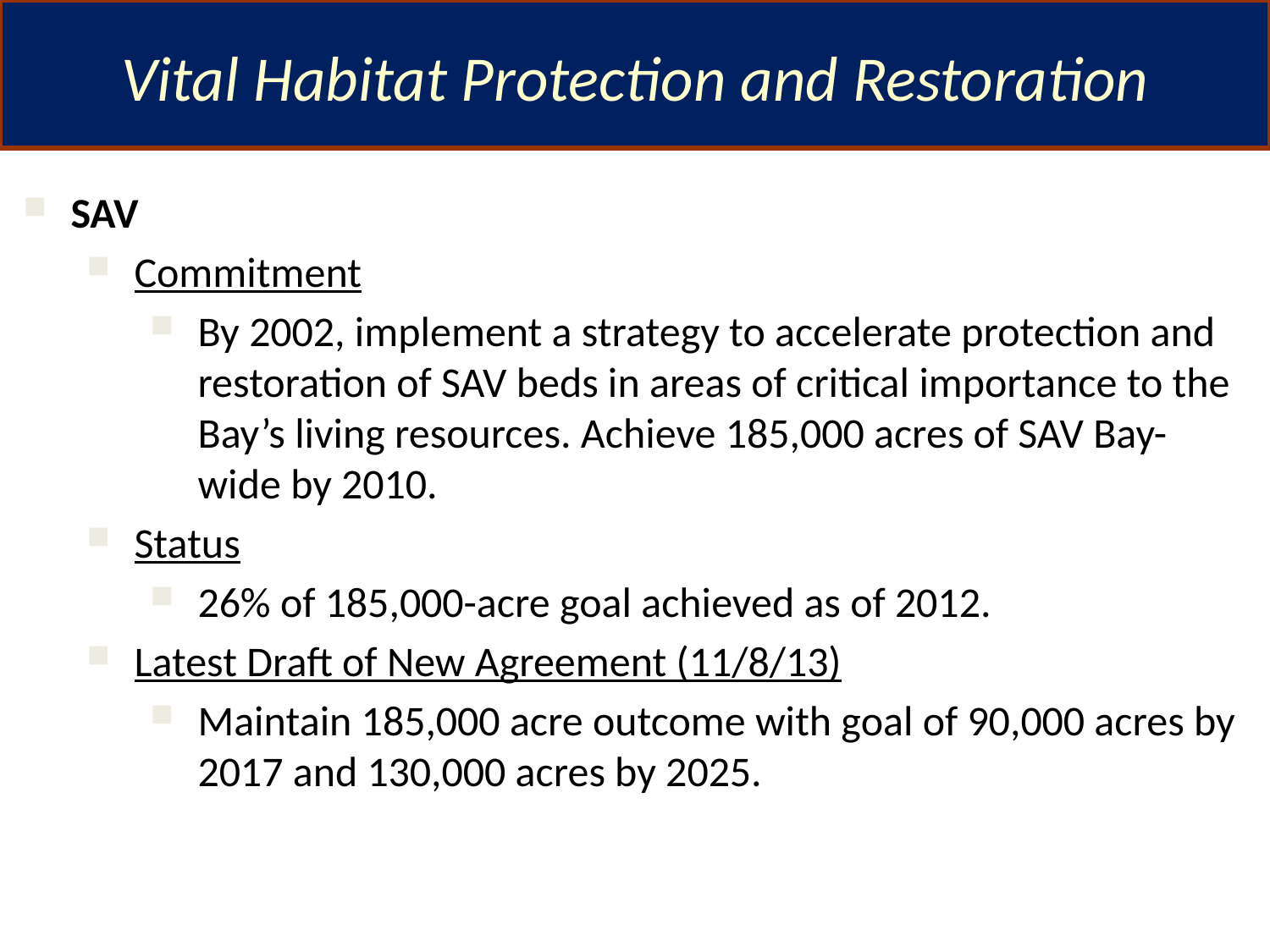

Vital Habitat Protection and Restoration
SAV
Commitment
By 2002, implement a strategy to accelerate protection and restoration of SAV beds in areas of critical importance to the Bay’s living resources. Achieve 185,000 acres of SAV Bay-wide by 2010.
Status
26% of 185,000-acre goal achieved as of 2012.
Latest Draft of New Agreement (11/8/13)
Maintain 185,000 acre outcome with goal of 90,000 acres by 2017 and 130,000 acres by 2025.